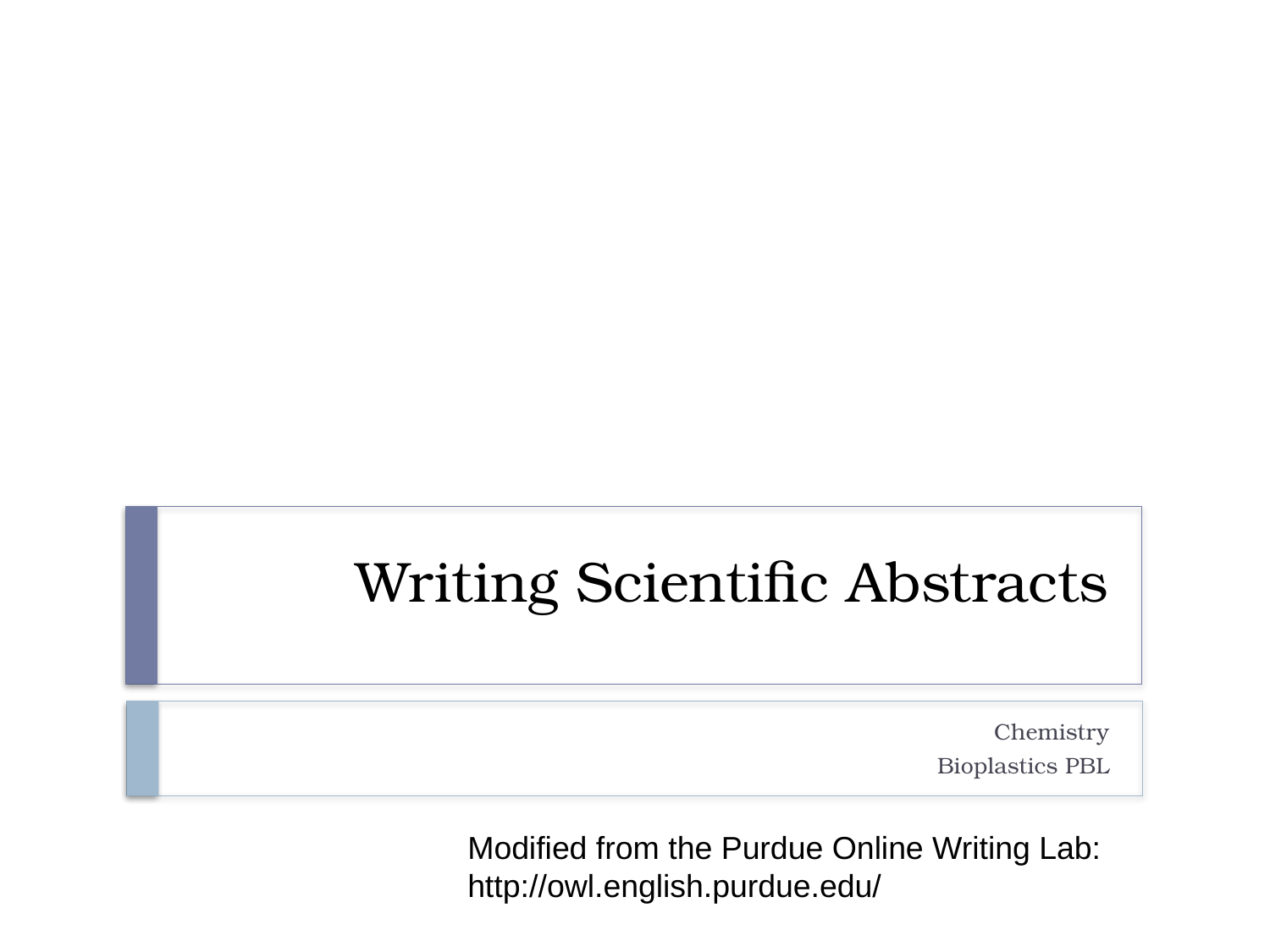

# Writing Scientific Abstracts
Chemistry
Bioplastics PBL
Modified from the Purdue Online Writing Lab:  http://owl.english.purdue.edu/